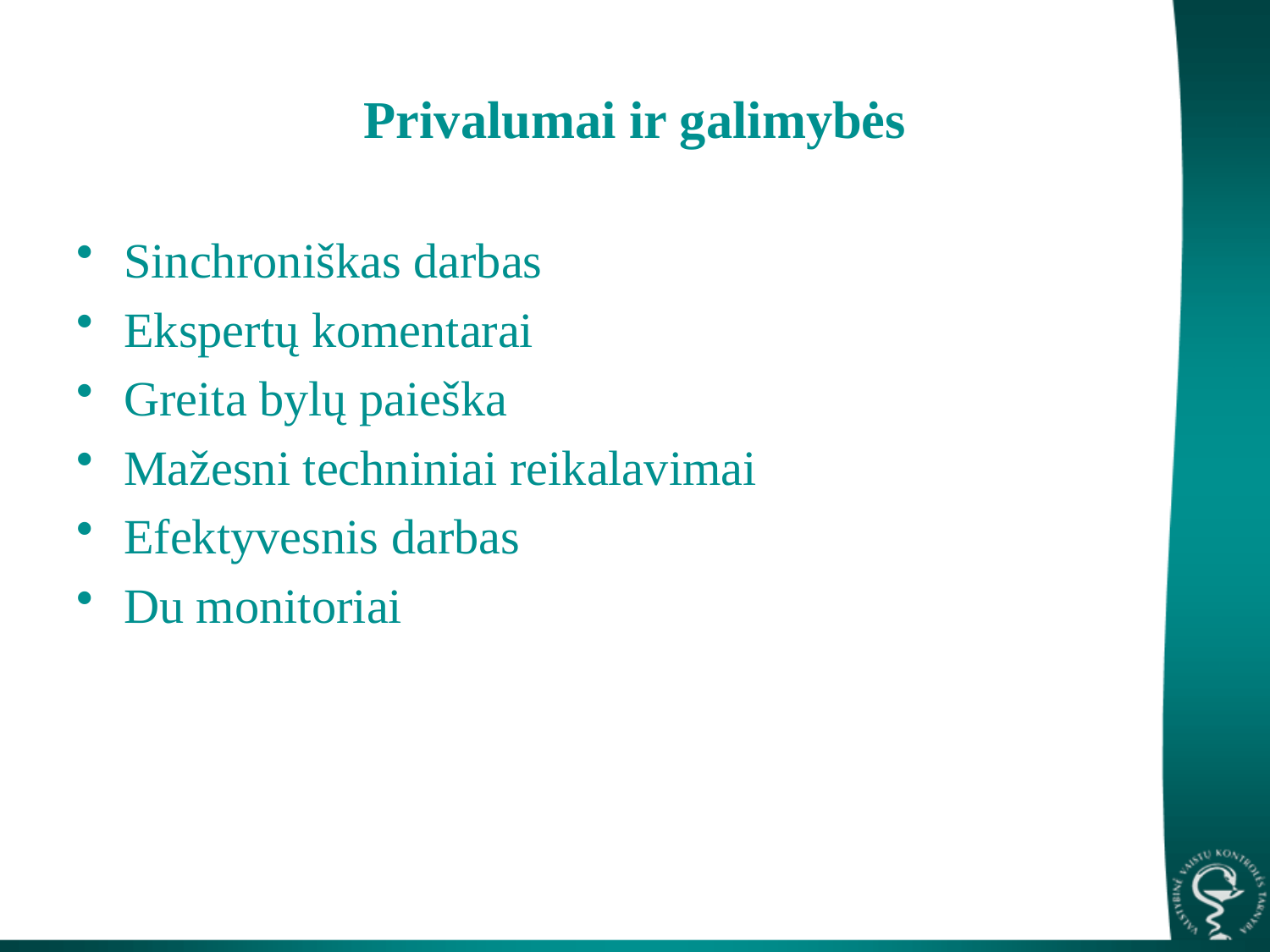

# Privalumai ir galimybės
Sinchroniškas darbas
Ekspertų komentarai
Greita bylų paieška
Mažesni techniniai reikalavimai
Efektyvesnis darbas
Du monitoriai